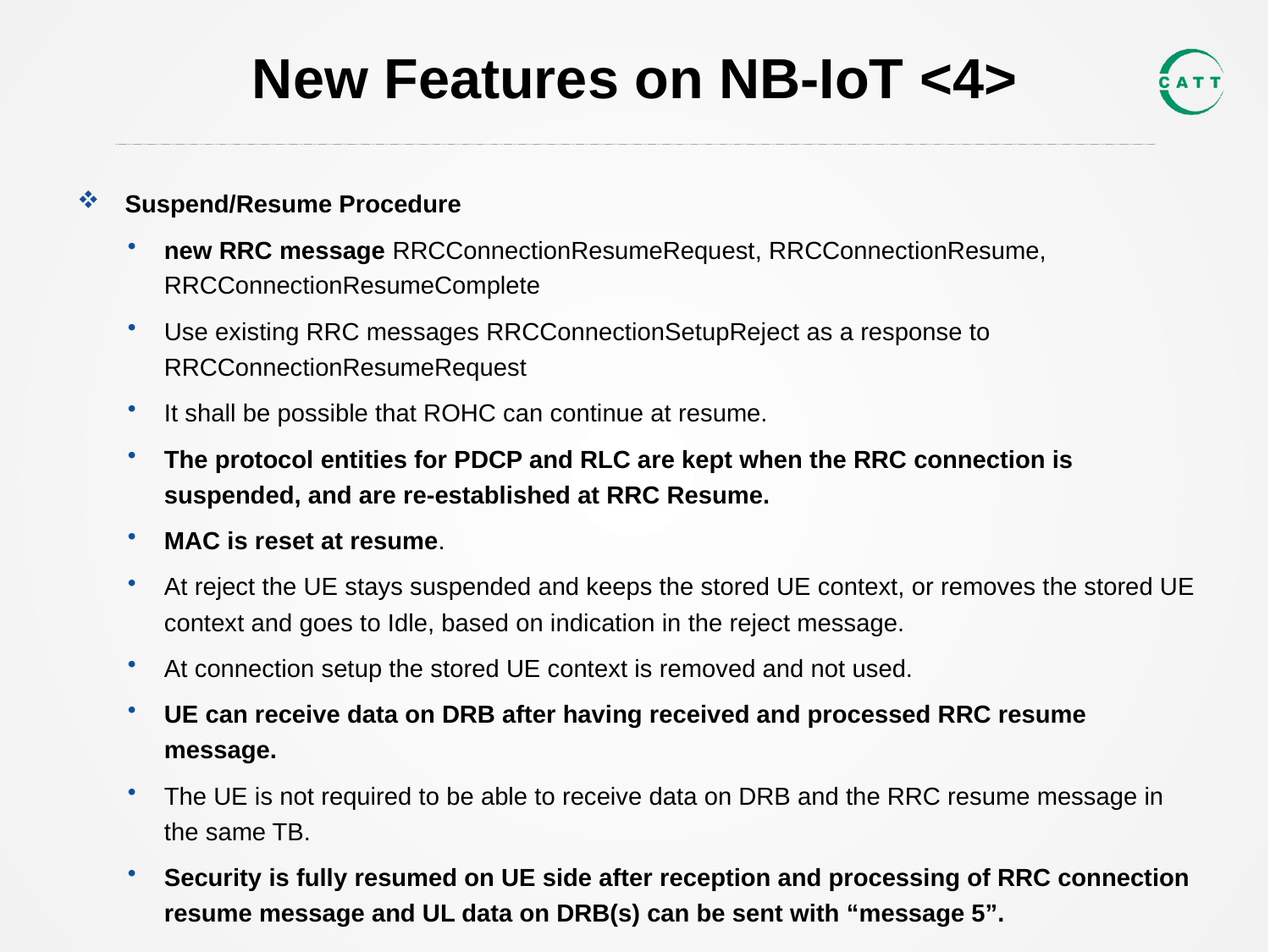

# New Features on NB-IoT <4>
Suspend/Resume Procedure
new RRC message RRCConnectionResumeRequest, RRCConnectionResume, RRCConnectionResumeComplete
Use existing RRC messages RRCConnectionSetupReject as a response to RRCConnectionResumeRequest
It shall be possible that ROHC can continue at resume.
The protocol entities for PDCP and RLC are kept when the RRC connection is suspended, and are re-established at RRC Resume.
MAC is reset at resume.
At reject the UE stays suspended and keeps the stored UE context, or removes the stored UE context and goes to Idle, based on indication in the reject message.
At connection setup the stored UE context is removed and not used.
UE can receive data on DRB after having received and processed RRC resume message.
The UE is not required to be able to receive data on DRB and the RRC resume message in the same TB.
Security is fully resumed on UE side after reception and processing of RRC connection resume message and UL data on DRB(s) can be sent with “message 5”.